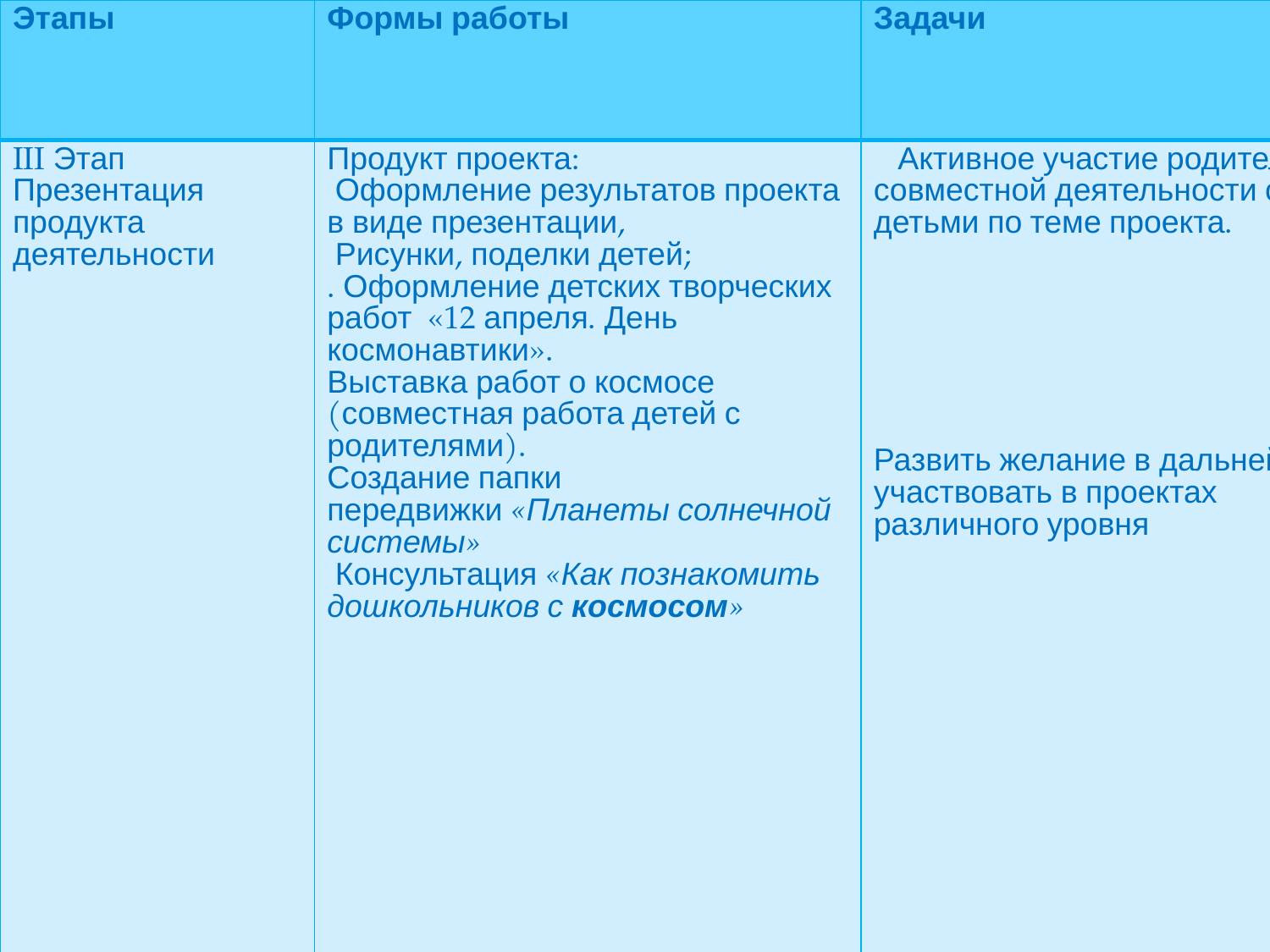

| Этапы | Формы работы | Задачи |
| --- | --- | --- |
| III Этап Презентация продукта деятельности | Продукт проекта: Оформление результатов проекта в виде презентации,  Рисунки, поделки детей; . Оформление детских творческих работ «12 апреля. День космонавтики». Выставка работ о космосе (совместная работа детей с родителями).         Создание папки передвижки «Планеты солнечной системы» Консультация «Как познакомить дошкольников с космосом» | Активное участие родителей в совместной деятельности с детьми по теме проекта. Развить желание в дальнейшем участвовать в проектах различного уровня |